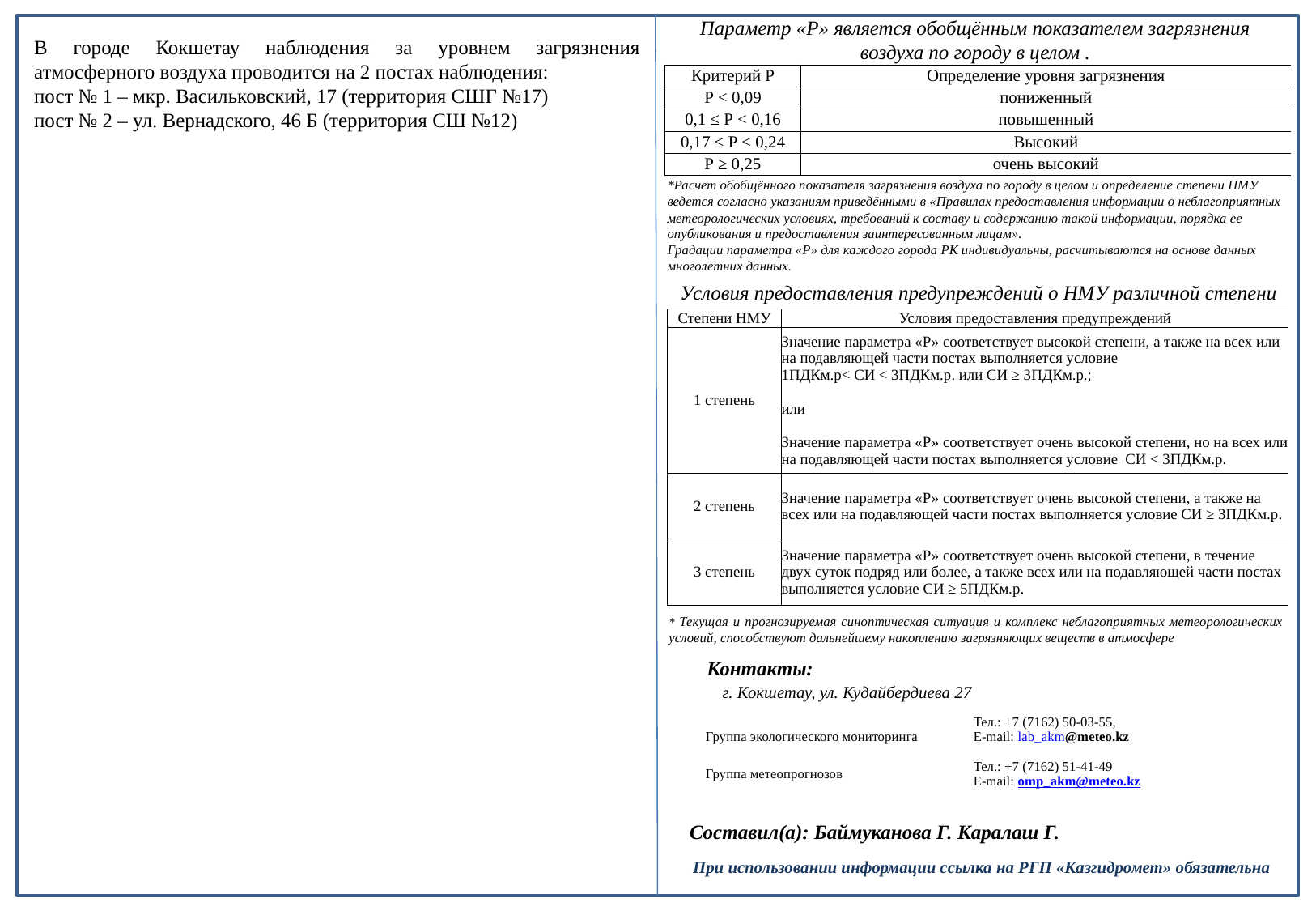

Параметр «Р» является обобщённым показателем загрязнения воздуха по городу в целом .

В городе Кокшетау наблюдения за уровнем загрязнения атмосферного воздуха проводится на 2 постах наблюдения:
пост № 1 – мкр. Васильковский, 17 (территория СШГ №17)
пост № 2 – ул. Вернадского, 46 Б (территория СШ №12)

| Критерий Р | Определение уровня загрязнения |
| --- | --- |
| Р < 0,09 | пониженный |
| 0,1 ≤ Р < 0,16 | повышенный |
| 0,17 ≤ Р < 0,24 | Высокий |
| Р ≥ 0,25 | очень высокий |
*Расчет обобщённого показателя загрязнения воздуха по городу в целом и определение степени НМУ ведется согласно указаниям приведёнными в «Правилах предоставления информации о неблагоприятных метеорологических условиях, требований к составу и содержанию такой информации, порядка ее опубликования и предоставления заинтересованным лицам».
Градации параметра «Р» для каждого города РК индивидуальны, расчитываются на основе данных многолетних данных.
Условия предоставления предупреждений о НМУ различной степени
| Степени НМУ | Условия предоставления предупреждений |
| --- | --- |
| 1 степень | Значение параметра «Р» соответствует высокой степени, а также на всех или на подавляющей части постах выполняется условие 1ПДКм.р< СИ < 3ПДКм.р. или СИ ≥ 3ПДКм.р.; или Значение параметра «Р» соответствует очень высокой степени, но на всех или на подавляющей части постах выполняется условие СИ < 3ПДКм.р. |
| 2 степень | Значение параметра «Р» соответствует очень высокой степени, а также на всех или на подавляющей части постах выполняется условие СИ ≥ 3ПДКм.р. |
| 3 степень | Значение параметра «Р» соответствует очень высокой степени, в течение двух суток подряд или более, а также всех или на подавляющей части постах выполняется условие СИ ≥ 5ПДКм.р. |

Контакты:

г. Кокшетау, ул. Кудайбердиева 27
| Группа экологического мониторинга | Тел.: +7 (7162) 50-03-55, E-mail: lab\_akm@meteo.kz |
| --- | --- |
| Группа метеопрогнозов | Тел.: +7 (7162) 51-41-49 E-mail: omp\_akm@meteo.kz |
* Текущая и прогнозируемая синоптическая ситуация и комплекс неблагоприятных метеорологических условий, способствуют дальнейшему накоплению загрязняющих веществ в атмосфере
  Составил(а): Баймуканова Г. Каралаш Г.
При использовании информации ссылка на РГП «Казгидромет» обязательна